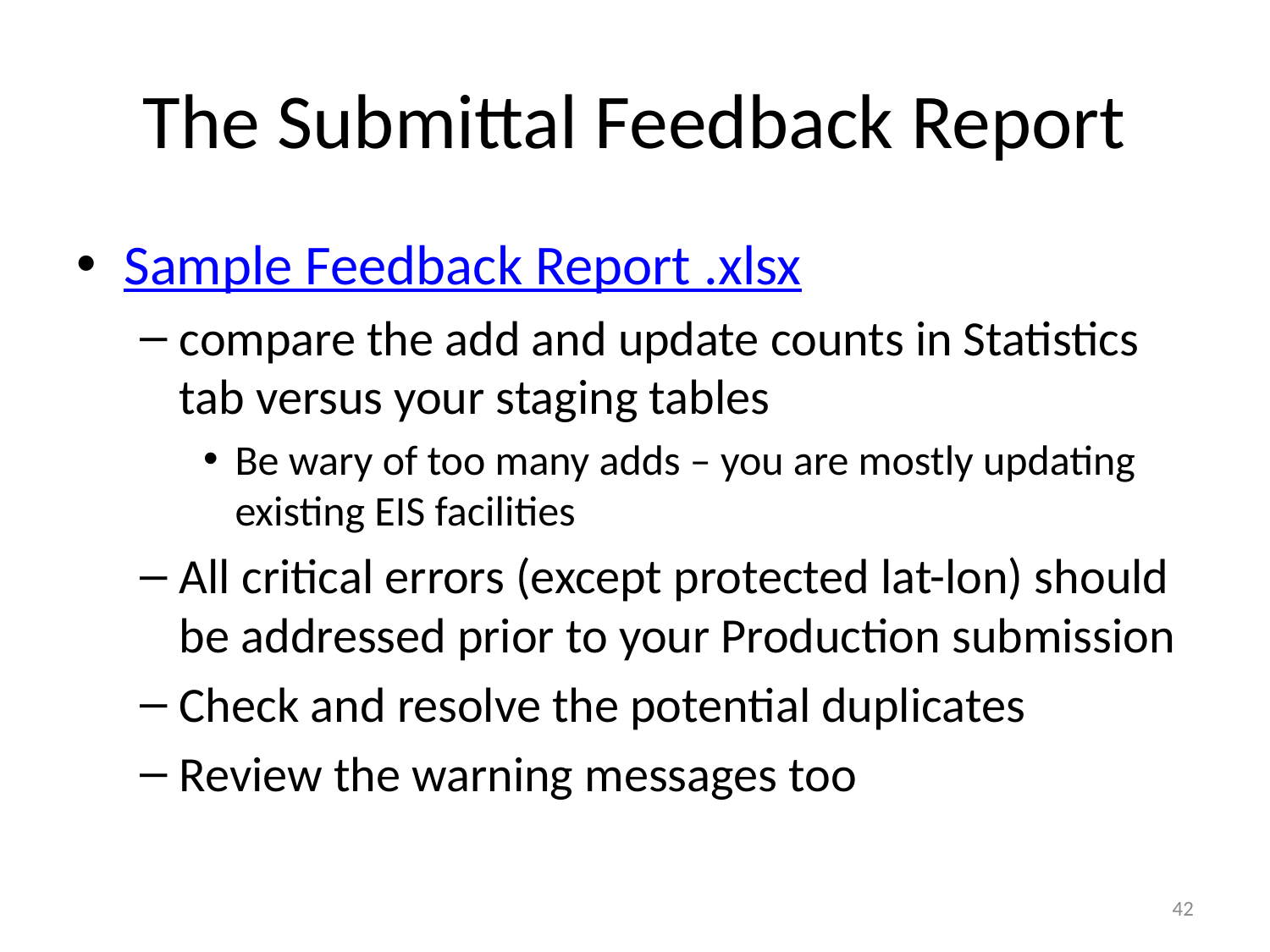

# The Submittal Feedback Report
Sample Feedback Report .xlsx
compare the add and update counts in Statistics tab versus your staging tables
Be wary of too many adds – you are mostly updating existing EIS facilities
All critical errors (except protected lat-lon) should be addressed prior to your Production submission
Check and resolve the potential duplicates
Review the warning messages too
42